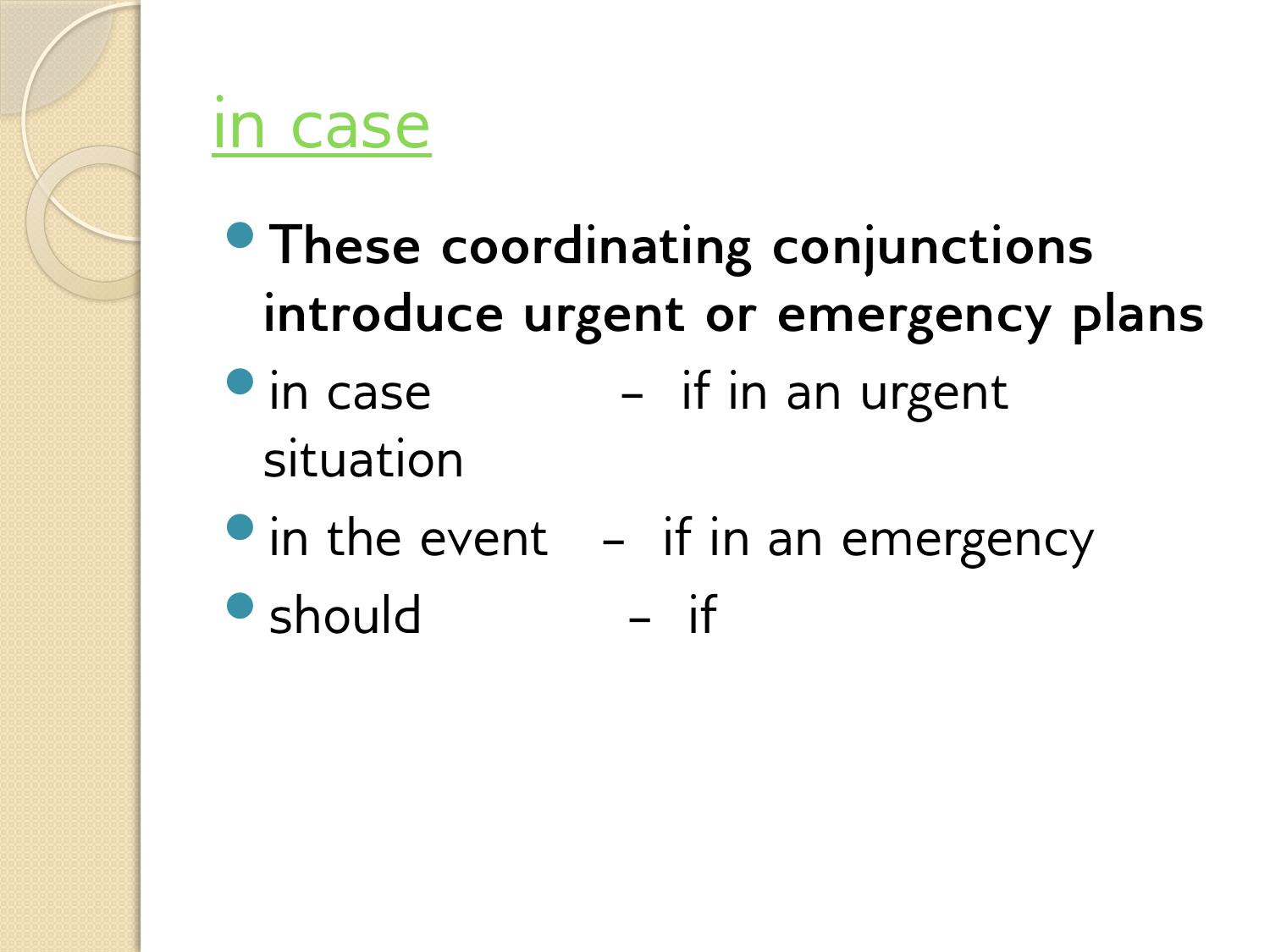

# in case
These coordinating conjunctions introduce urgent or emergency plans
in case           –  if in an urgent situation
in the event   –  if in an emergency
should            –  if